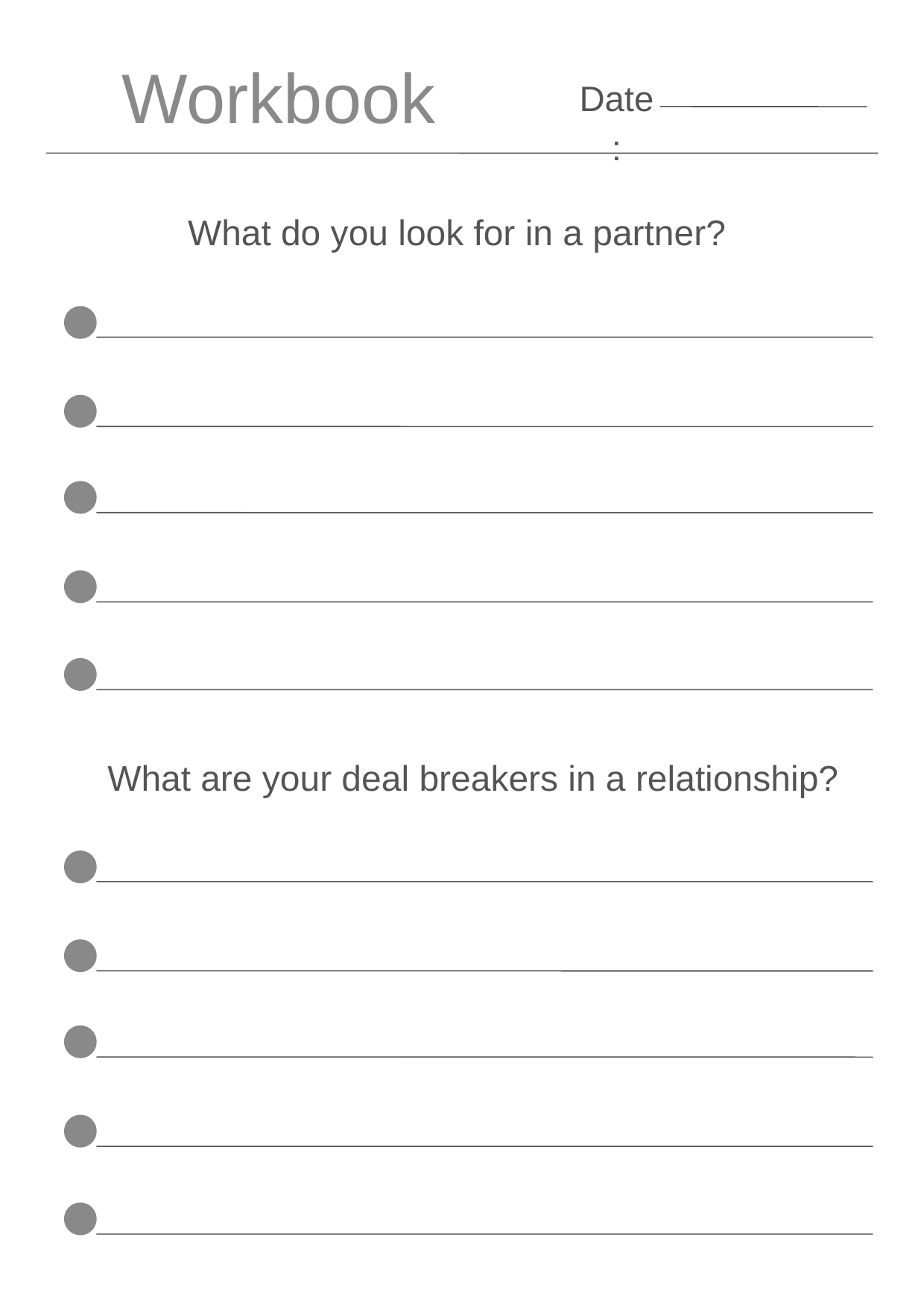

Workbook
Date:

What do you look for in a partner?

What are your deal breakers in a relationship?